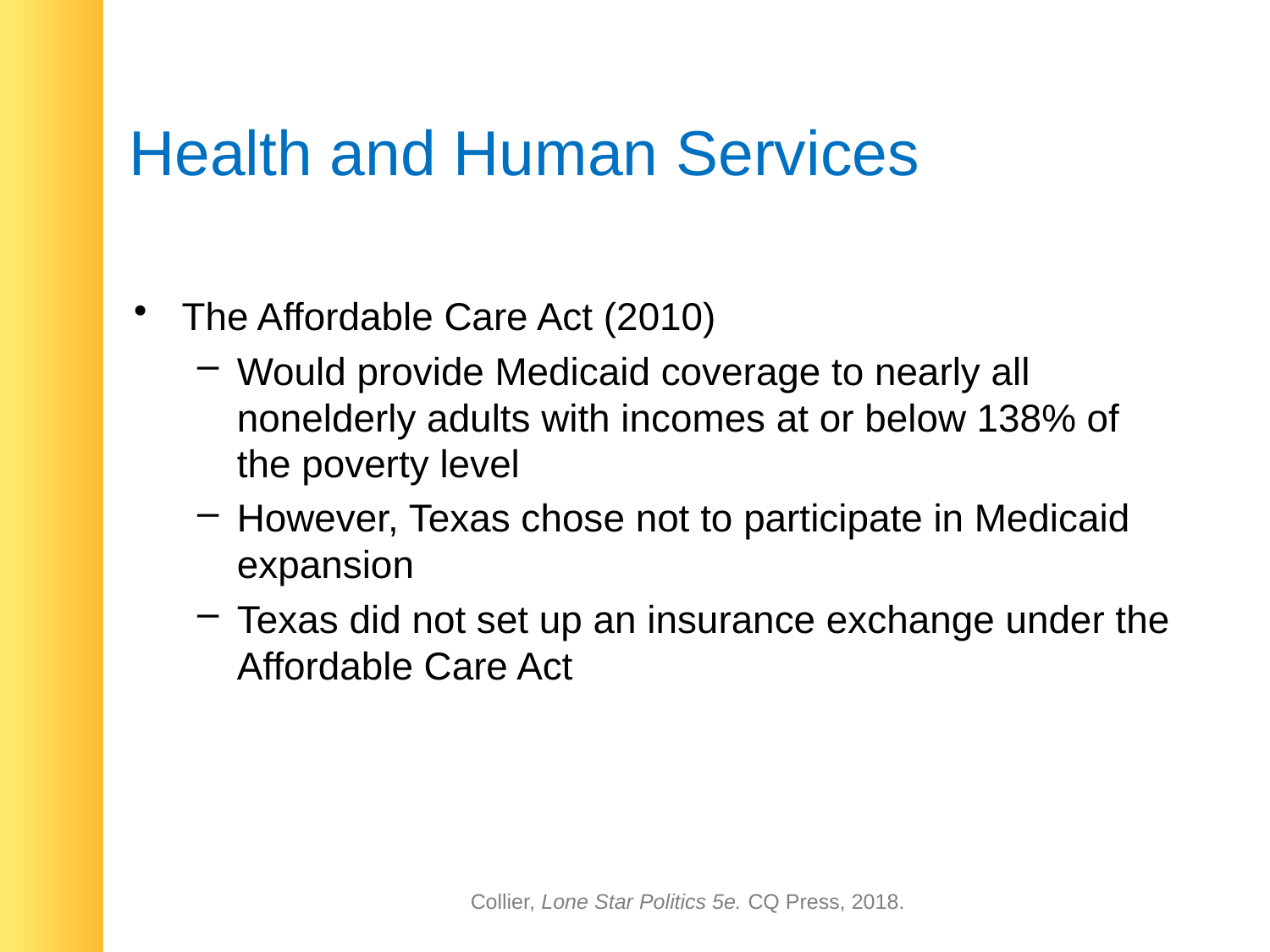

# Health and Human Services
The Affordable Care Act (2010)
Would provide Medicaid coverage to nearly all nonelderly adults with incomes at or below 138% of the poverty level
However, Texas chose not to participate in Medicaid expansion
Texas did not set up an insurance exchange under the Affordable Care Act
Collier, Lone Star Politics 5e. CQ Press, 2018.